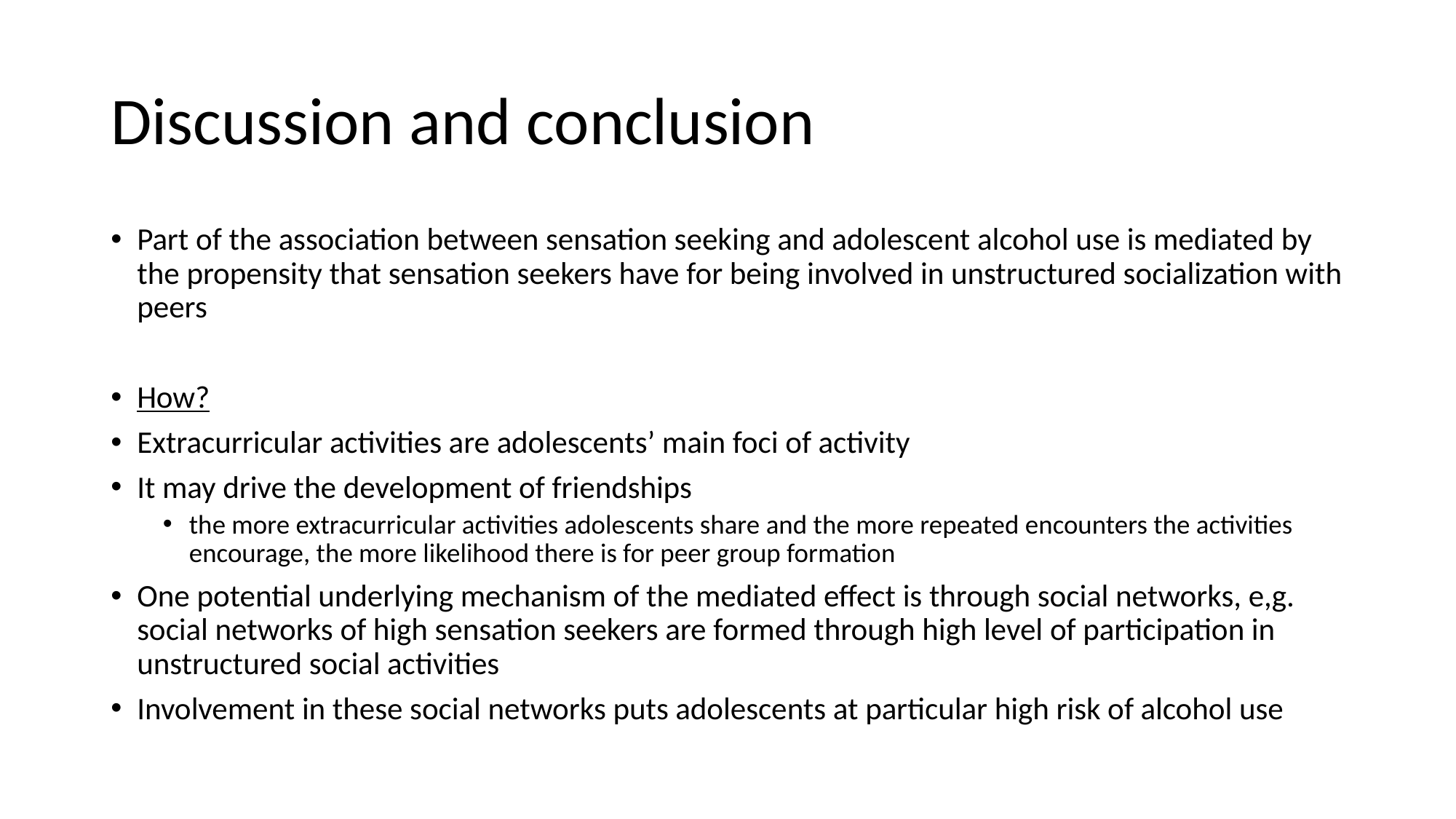

# Discussion and conclusion
Part of the association between sensation seeking and adolescent alcohol use is mediated by the propensity that sensation seekers have for being involved in unstructured socialization with peers

How?
Extracurricular activities are adolescents’ main foci of activity
It may drive the development of friendships
the more extracurricular activities adolescents share and the more repeated encounters the activities encourage, the more likelihood there is for peer group formation
One potential underlying mechanism of the mediated effect is through social networks, e,g. social networks of high sensation seekers are formed through high level of participation in unstructured social activities
Involvement in these social networks puts adolescents at particular high risk of alcohol use